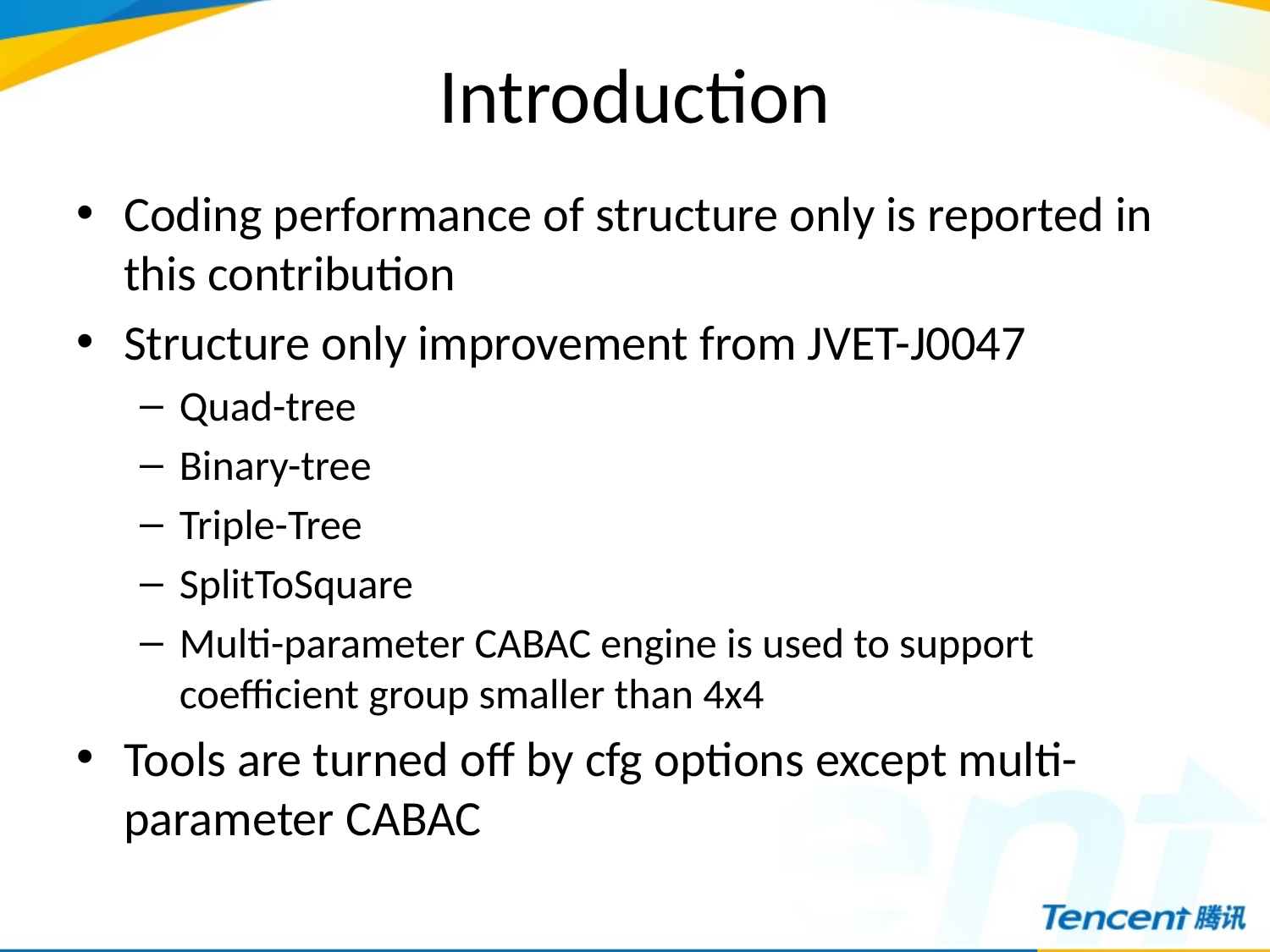

# Introduction
Coding performance of structure only is reported in this contribution
Structure only improvement from JVET-J0047
Quad-tree
Binary-tree
Triple-Tree
SplitToSquare
Multi-parameter CABAC engine is used to support coefficient group smaller than 4x4
Tools are turned off by cfg options except multi-parameter CABAC